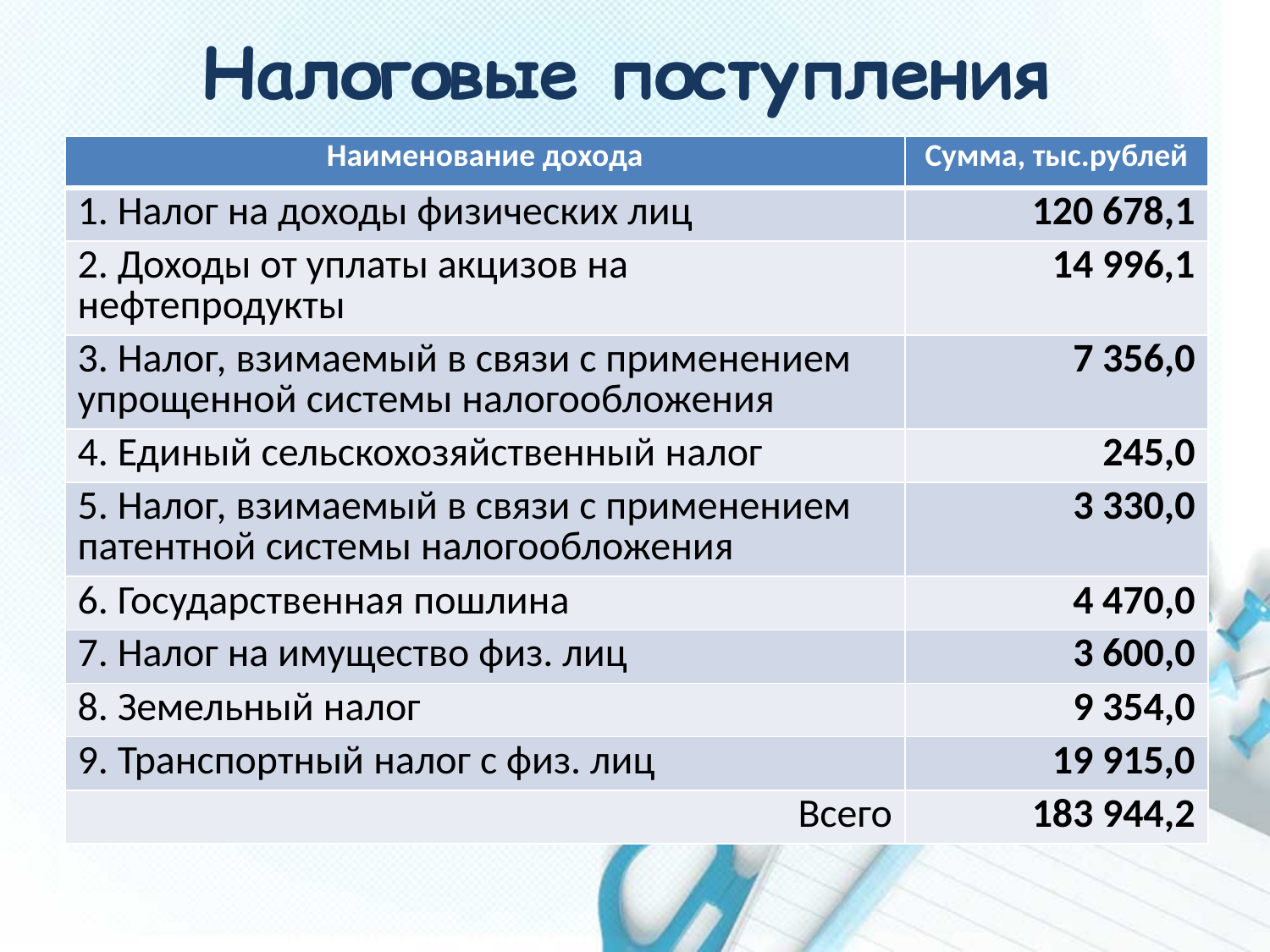

# Налоговые поступления
| Наименование дохода | Сумма, тыс.рублей |
| --- | --- |
| 1. Налог на доходы физических лиц | 120 678,1 |
| 2. Доходы от уплаты акцизов на нефтепродукты | 14 996,1 |
| 3. Налог, взимаемый в связи с применением упрощенной системы налогообложения | 7 356,0 |
| 4. Единый сельскохозяйственный налог | 245,0 |
| 5. Налог, взимаемый в связи с применением патентной системы налогообложения | 3 330,0 |
| 6. Государственная пошлина | 4 470,0 |
| 7. Налог на имущество физ. лиц | 3 600,0 |
| 8. Земельный налог | 9 354,0 |
| 9. Транспортный налог с физ. лиц | 19 915,0 |
| Всего | 183 944,2 |